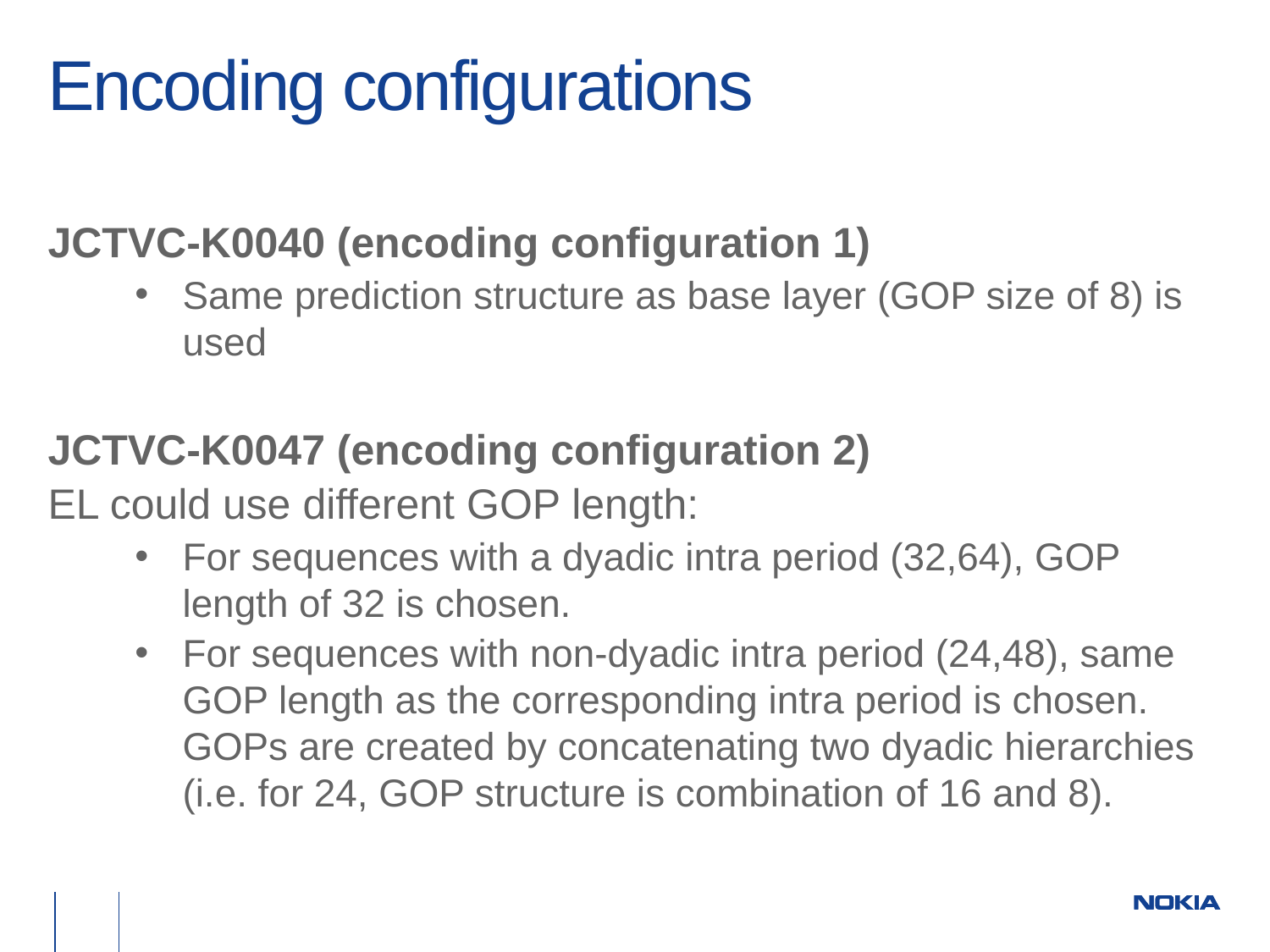

# Encoding configurations
JCTVC-K0040 (encoding configuration 1)
Same prediction structure as base layer (GOP size of 8) is used

JCTVC-K0047 (encoding configuration 2)
EL could use different GOP length:
For sequences with a dyadic intra period (32,64), GOP length of 32 is chosen.
For sequences with non-dyadic intra period (24,48), same GOP length as the corresponding intra period is chosen. GOPs are created by concatenating two dyadic hierarchies (i.e. for 24, GOP structure is combination of 16 and 8).